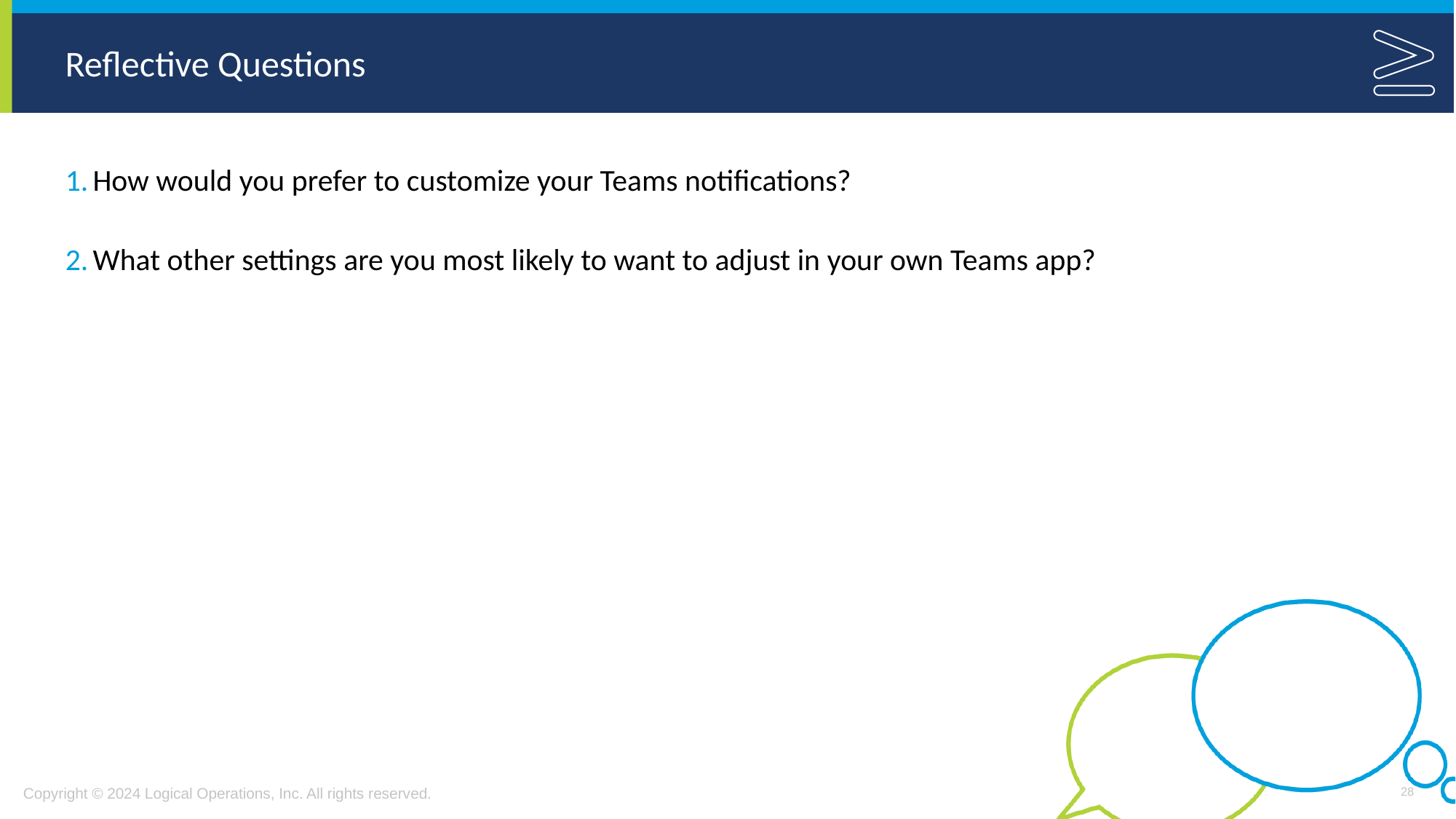

How would you prefer to customize your Teams notifications?
What other settings are you most likely to want to adjust in your own Teams app?
28